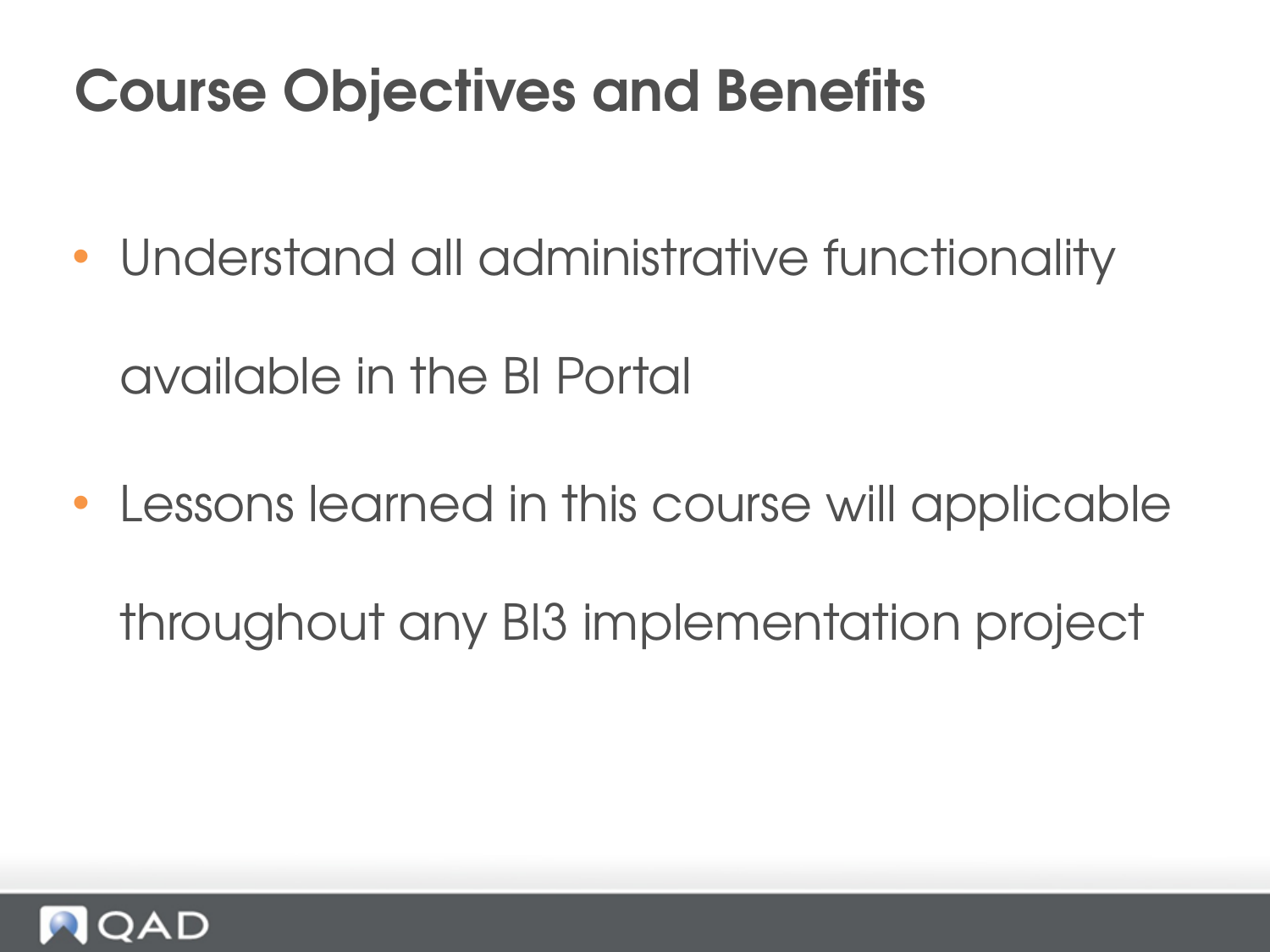

# Course Objectives and Benefits
Understand all administrative functionality available in the BI Portal
Lessons learned in this course will applicable throughout any BI3 implementation project